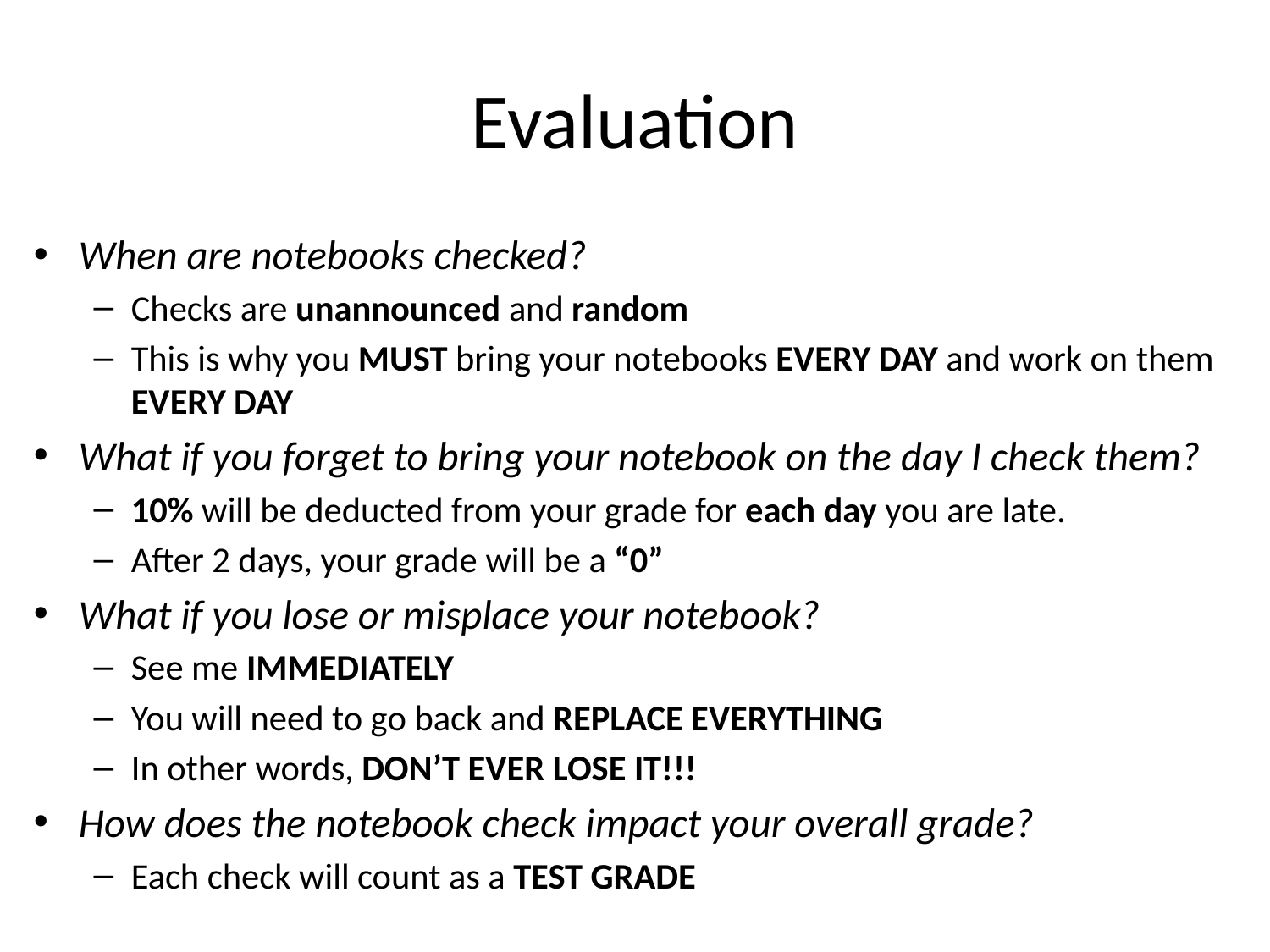

# Evaluation
When are notebooks checked?
Checks are unannounced and random
This is why you MUST bring your notebooks EVERY DAY and work on them EVERY DAY
What if you forget to bring your notebook on the day I check them?
10% will be deducted from your grade for each day you are late.
After 2 days, your grade will be a “0”
What if you lose or misplace your notebook?
See me IMMEDIATELY
You will need to go back and REPLACE EVERYTHING
In other words, DON’T EVER LOSE IT!!!
How does the notebook check impact your overall grade?
Each check will count as a TEST GRADE